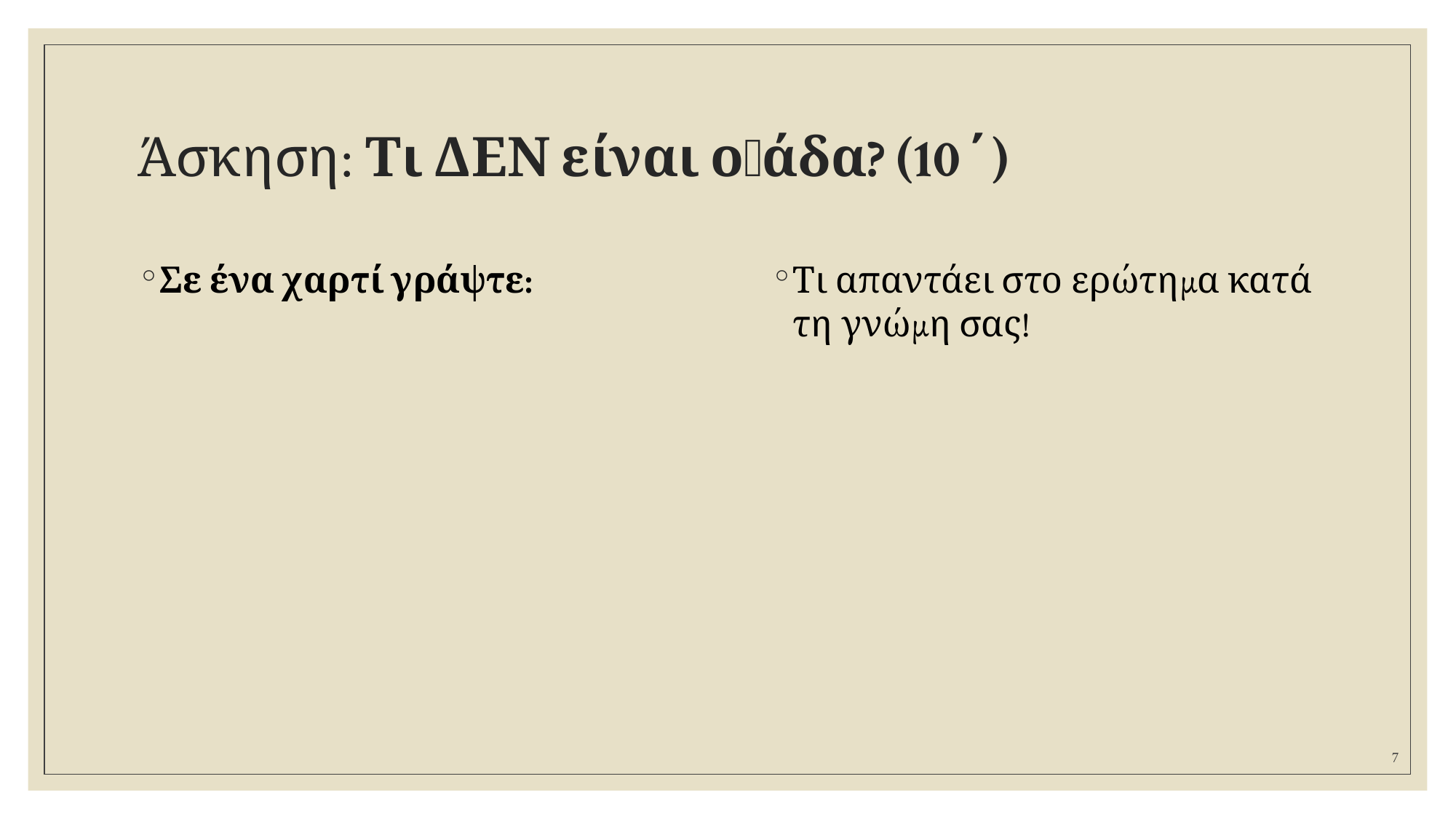

# Άσκηση: Τι ΔΕΝ είναι ομάδα? (10΄)
Σε ένα χαρτί γράψτε:
Τι απαντάει στο ερώτημα κατά τη γνώμη σας!
7